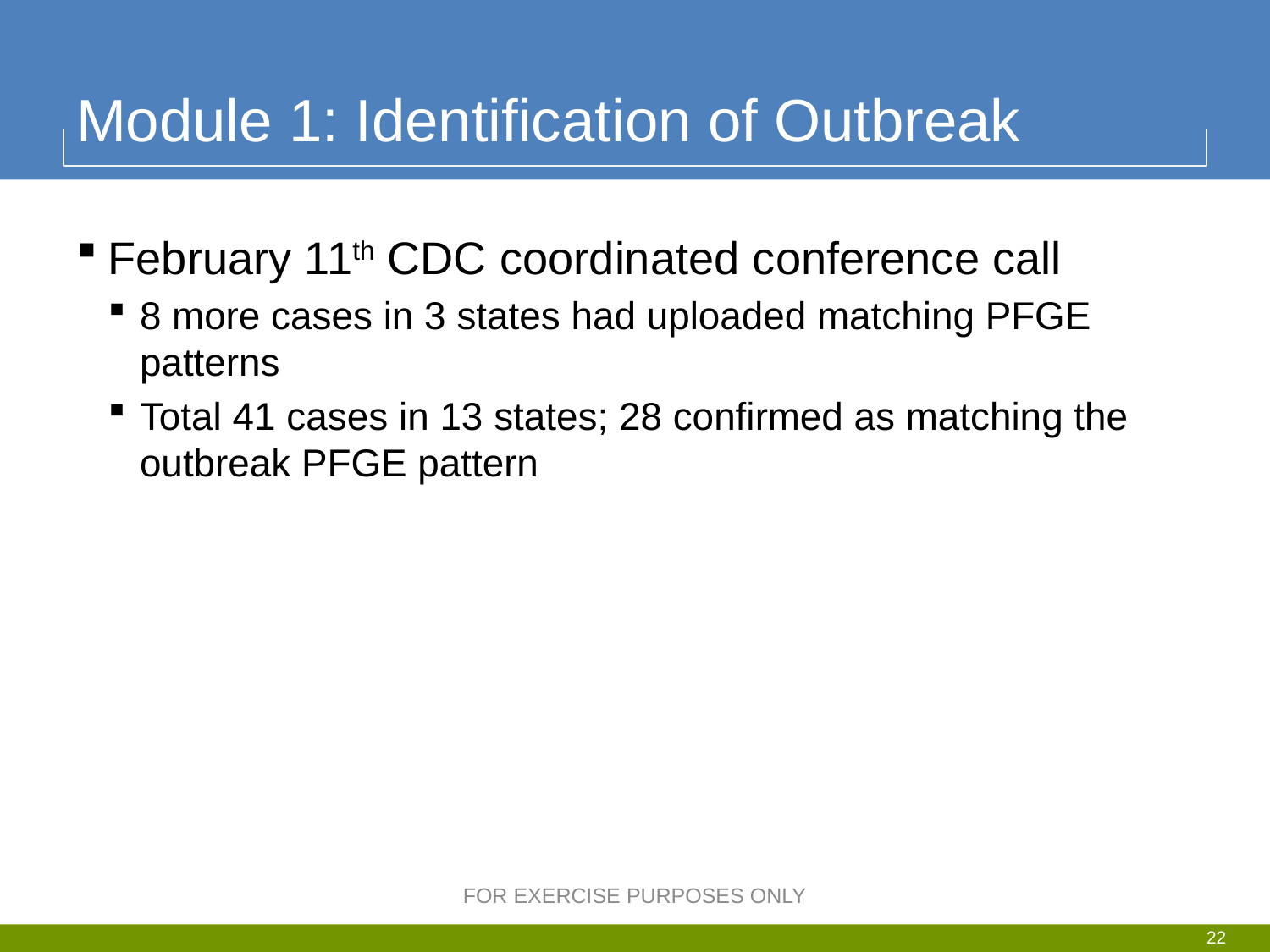

# Module 1: Identification of Outbreak
February 11th CDC coordinated conference call
8 more cases in 3 states had uploaded matching PFGE patterns
Total 41 cases in 13 states; 28 confirmed as matching the outbreak PFGE pattern
FOR EXERCISE PURPOSES ONLY